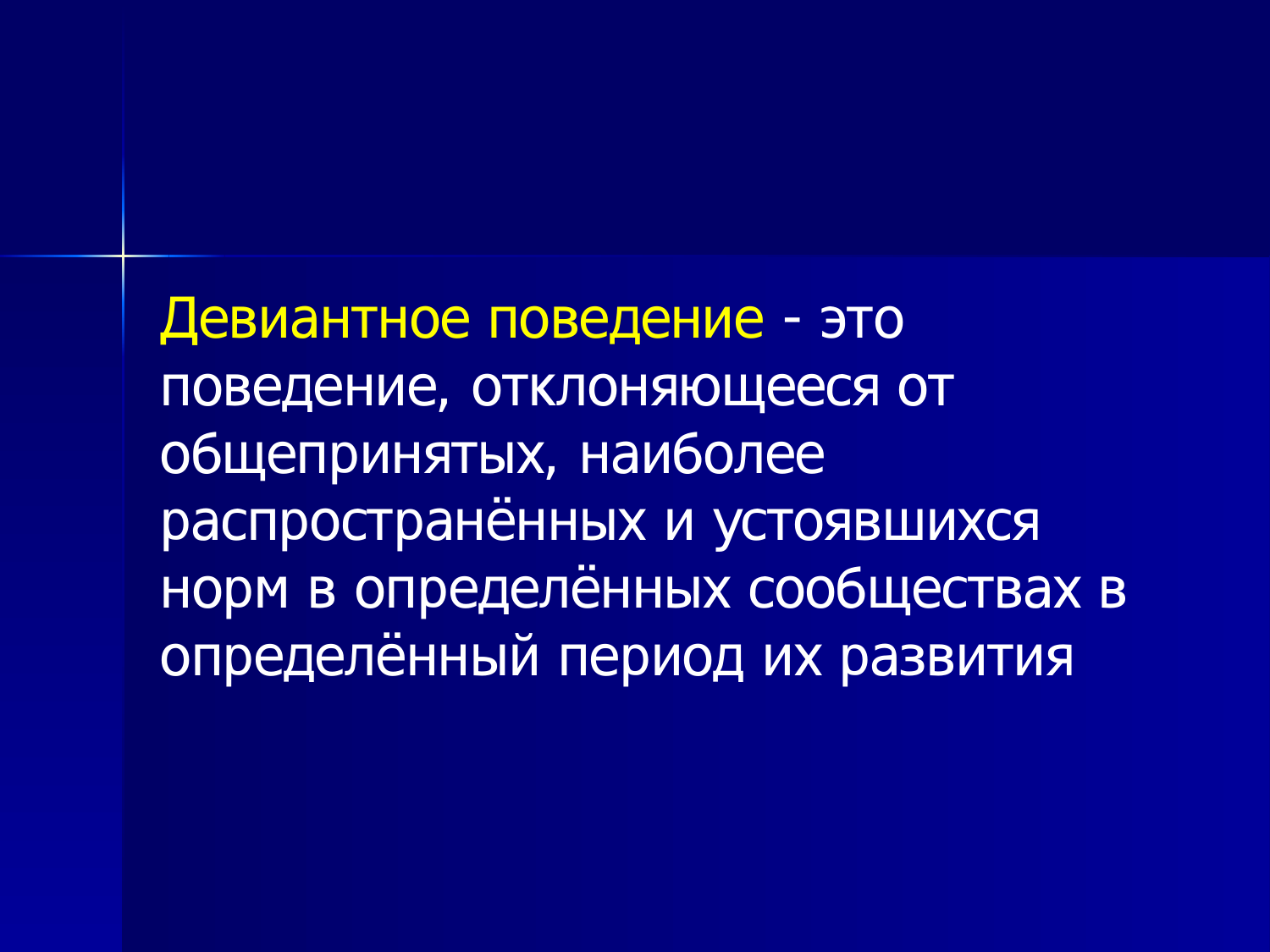

#
Девиантное поведение - это поведение, отклоняющееся от общепринятых, наиболее распространённых и устоявшихся норм в определённых сообществах в определённый период их развития